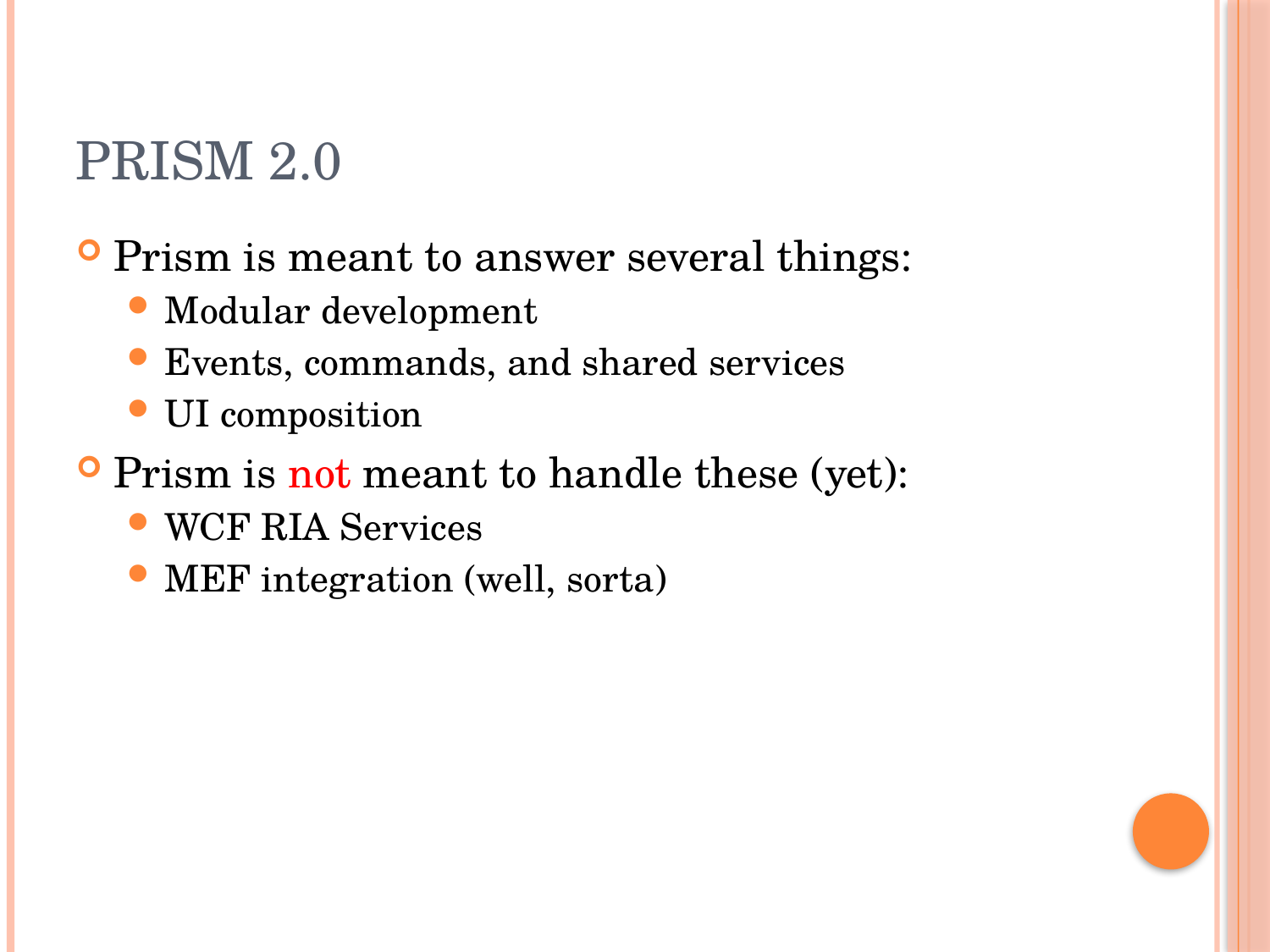

# Prism 2.0
Prism is meant to answer several things:
Modular development
Events, commands, and shared services
UI composition
Prism is not meant to handle these (yet):
WCF RIA Services
MEF integration (well, sorta)